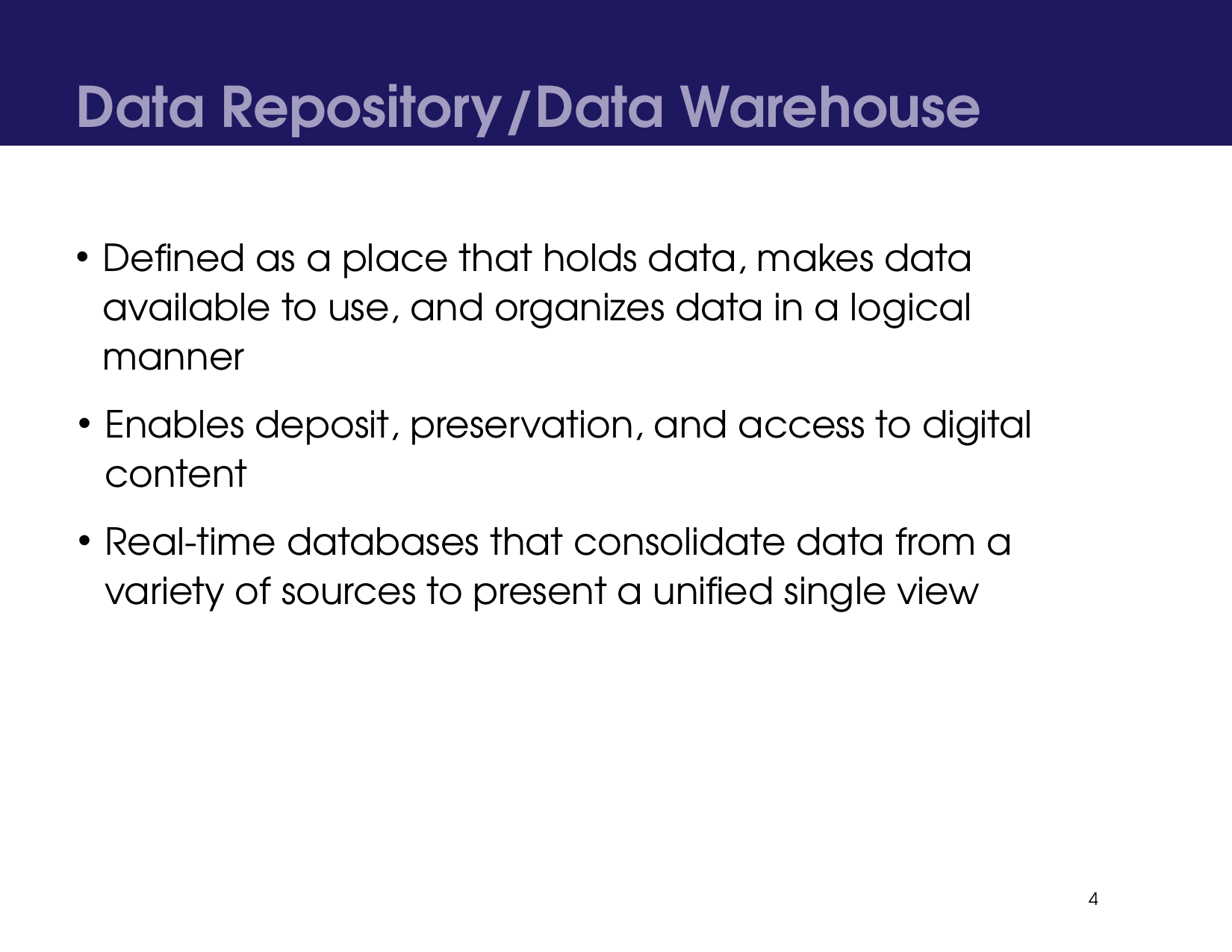

# Data Repository/Data Warehouse
Defined as a place that holds data, makes data available to use, and organizes data in a logical manner
Enables deposit, preservation, and access to digital content
Real-time databases that consolidate data from a variety of sources to present a unified single view
4